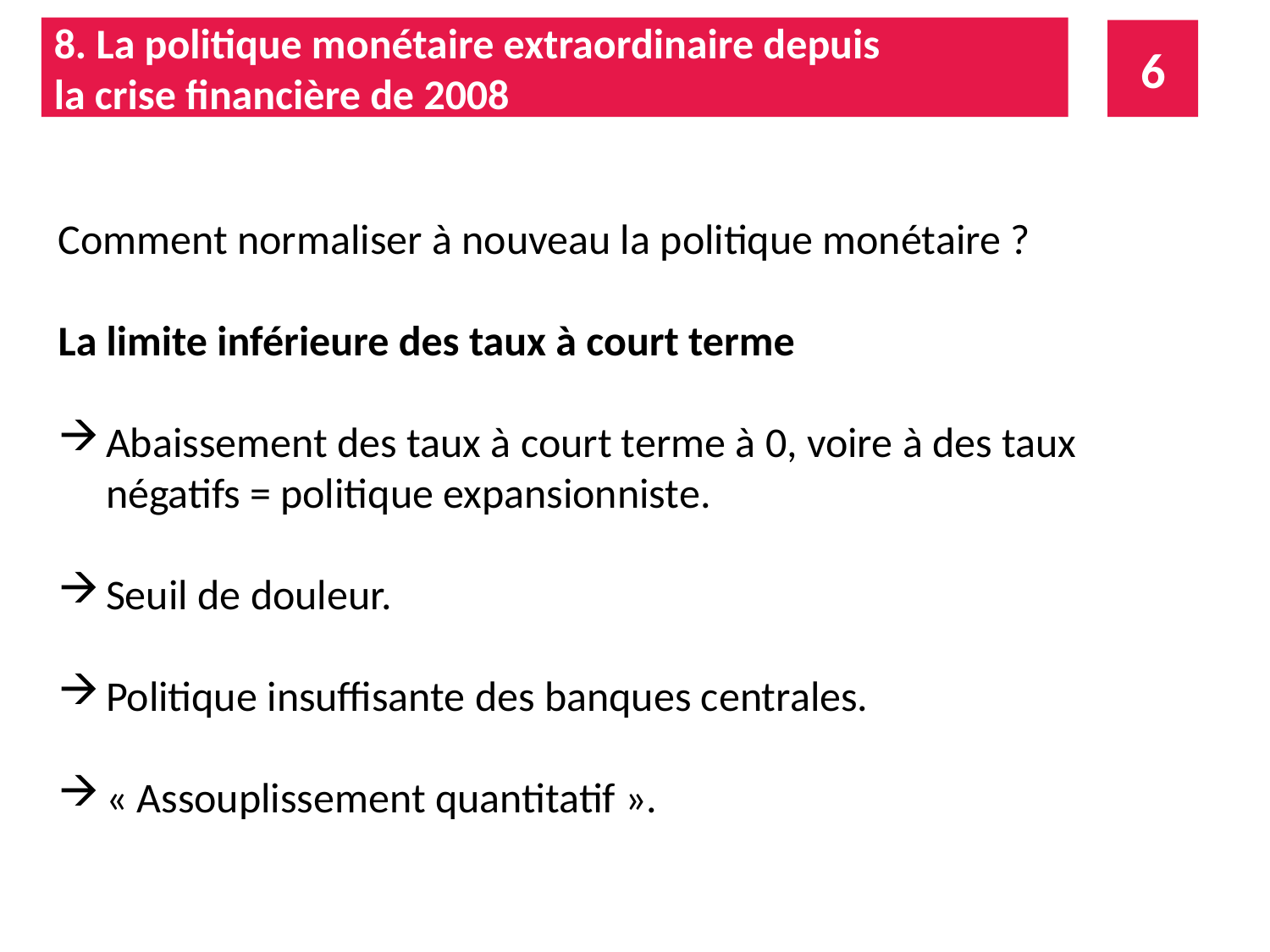

8. La politique monétaire extraordinaire depuis
la crise financière de 2008
6
Comment normaliser à nouveau la politique monétaire ?

La limite inférieure des taux à court terme

Abaissement des taux à court terme à 0, voire à des taux négatifs = politique expansionniste.

Seuil de douleur.

Politique insuffisante des banques centrales.

« Assouplissement quantitatif ».